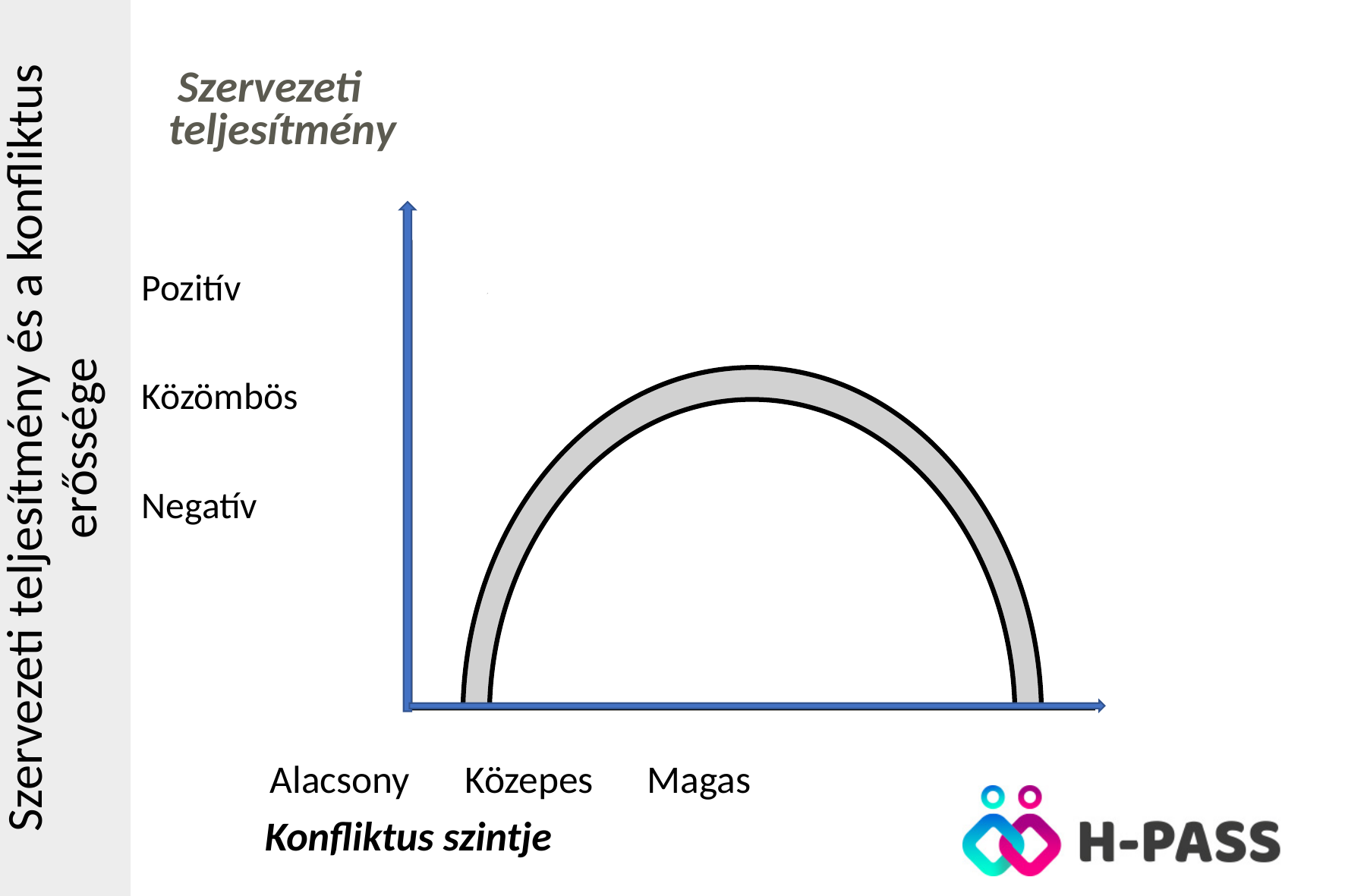

Szervezeti teljesítmény

Pozitív

Közömbös

Negatív

			      	 Alacsony    	 Közepes	Magas
				         	Konfliktus szintje

Szervezeti teljesítmény és a konfliktus erőssége